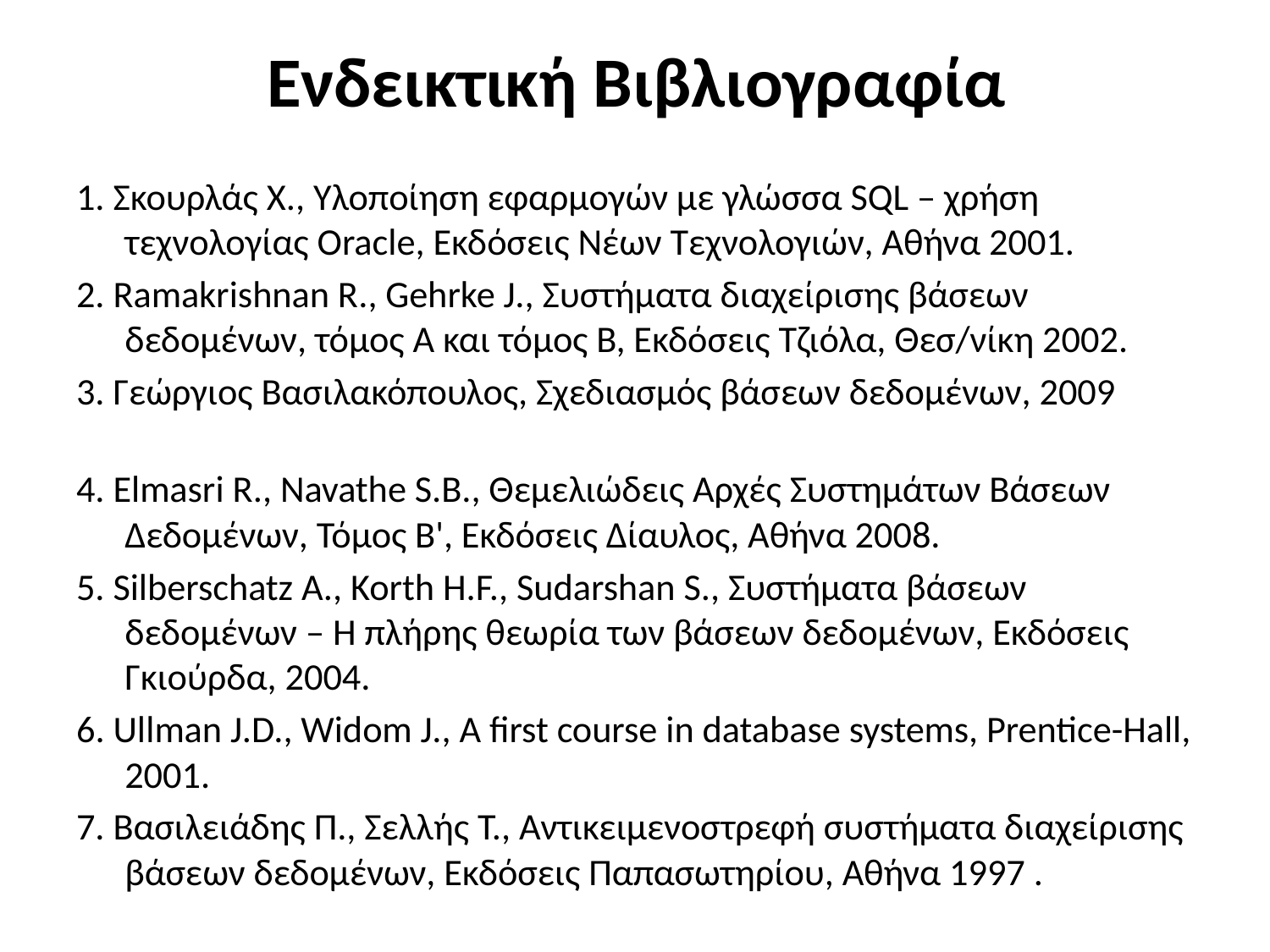

# Ενδεικτική Βιβλιογραφία
1. Σκουρλάς Χ., Υλοποίηση εφαρμογών με γλώσσα SQL – χρήση τεχνολογίας Oracle, Εκδόσεις Νέων Τεχνολογιών, Αθήνα 2001.
2. Ramakrishnan R., Gehrke J., Συστήματα διαχείρισης βάσεων δεδομένων, τόμος A και τόμος Β, Eκδόσεις Τζιόλα, Θεσ/νίκη 2002.
3. Γεώργιος Βασιλακόπουλος, Σχεδιασμός βάσεων δεδομένων, 2009
4. Elmasri R., Navathe S.B., Θεμελιώδεις Αρχές Συστημάτων Βάσεων Δεδομένων, Τόμος Β', Εκδόσεις Δίαυλος, Αθήνα 2008.
5. Silberschatz A., Korth H.F., Sudarshan S., Συστήματα βάσεων δεδομένων – Η πλήρης θεωρία των βάσεων δεδομένων, Εκδόσεις Γκιούρδα, 2004.
6. Ullman J.D., Widom J., A first course in database systems, Prentice-Hall, 2001.
7. Βασιλειάδης Π., Σελλής Τ., Αντικειμενοστρεφή συστήματα διαχείρισης βάσεων δεδομένων, Εκδόσεις Παπασωτηρίου, Αθήνα 1997 .